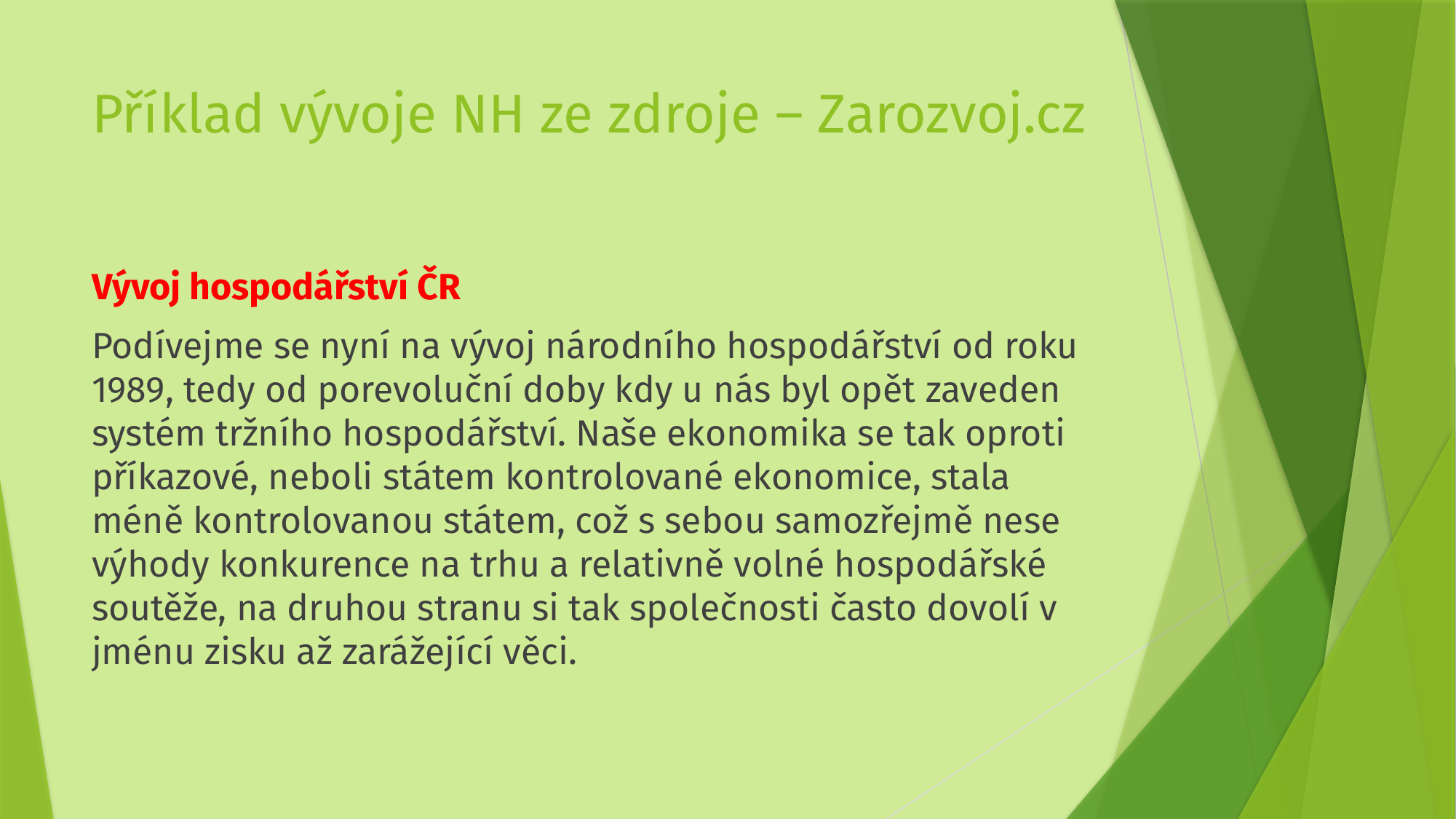

# Příklad vývoje NH ze zdroje – Zarozvoj.cz
Vývoj hospodářství ČR
Podívejme se nyní na vývoj národního hospodářství od roku 1989, tedy od porevoluční doby kdy u nás byl opět zaveden systém tržního hospodářství. Naše ekonomika se tak oproti příkazové, neboli státem kontrolované ekonomice, stala méně kontrolovanou státem, což s sebou samozřejmě nese výhody konkurence na trhu a relativně volné hospodářské soutěže, na druhou stranu si tak společnosti často dovolí v jménu zisku až zarážející věci.